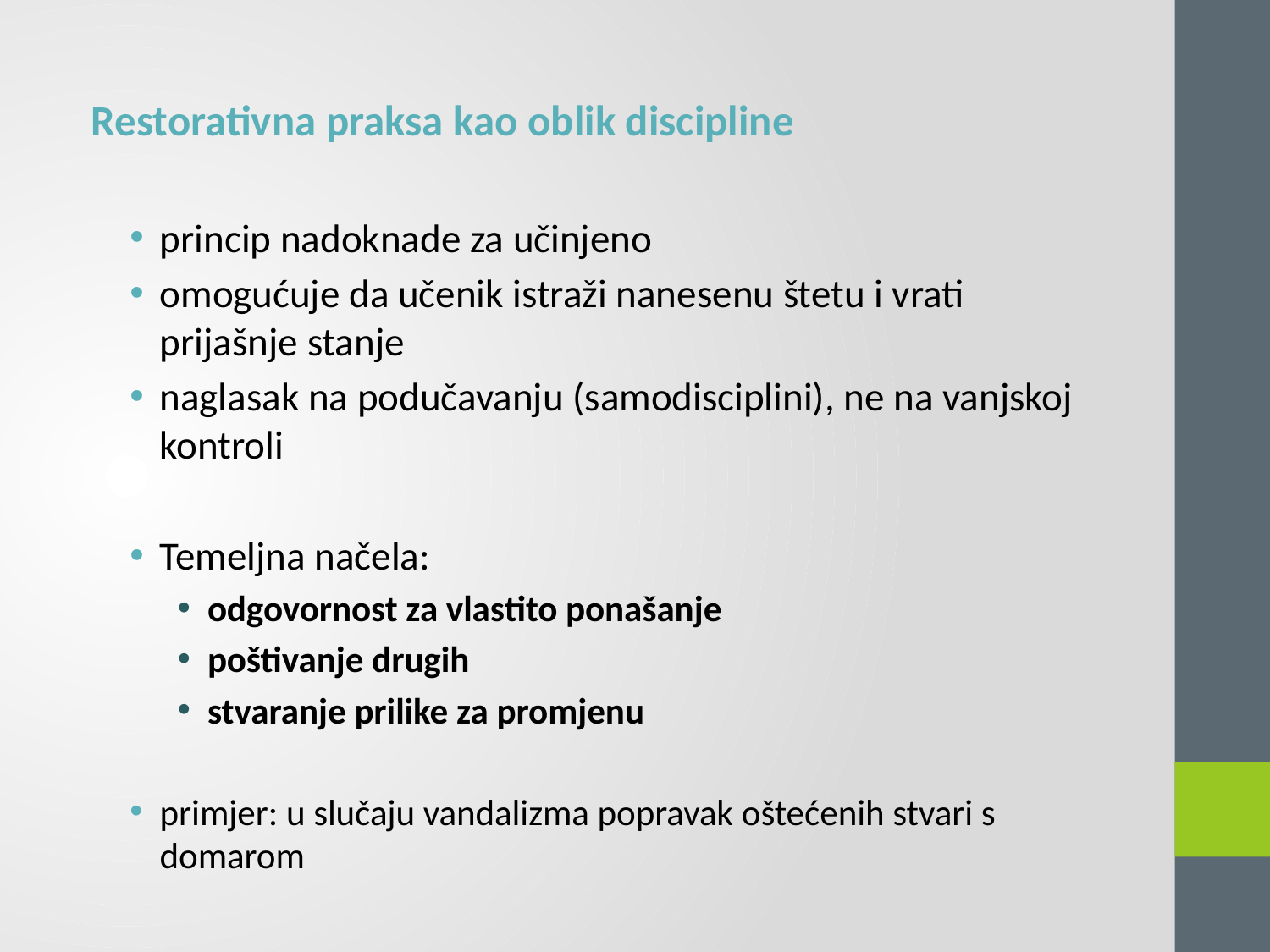

Restorativna praksa kao oblik discipline

princip nadoknade za učinjeno
omogućuje da učenik istraži nanesenu štetu i vrati prijašnje stanje
naglasak na podučavanju (samodisciplini), ne na vanjskoj kontroli

Temeljna načela:
odgovornost za vlastito ponašanje
poštivanje drugih
stvaranje prilike za promjenu

primjer: u slučaju vandalizma popravak oštećenih stvari s domarom